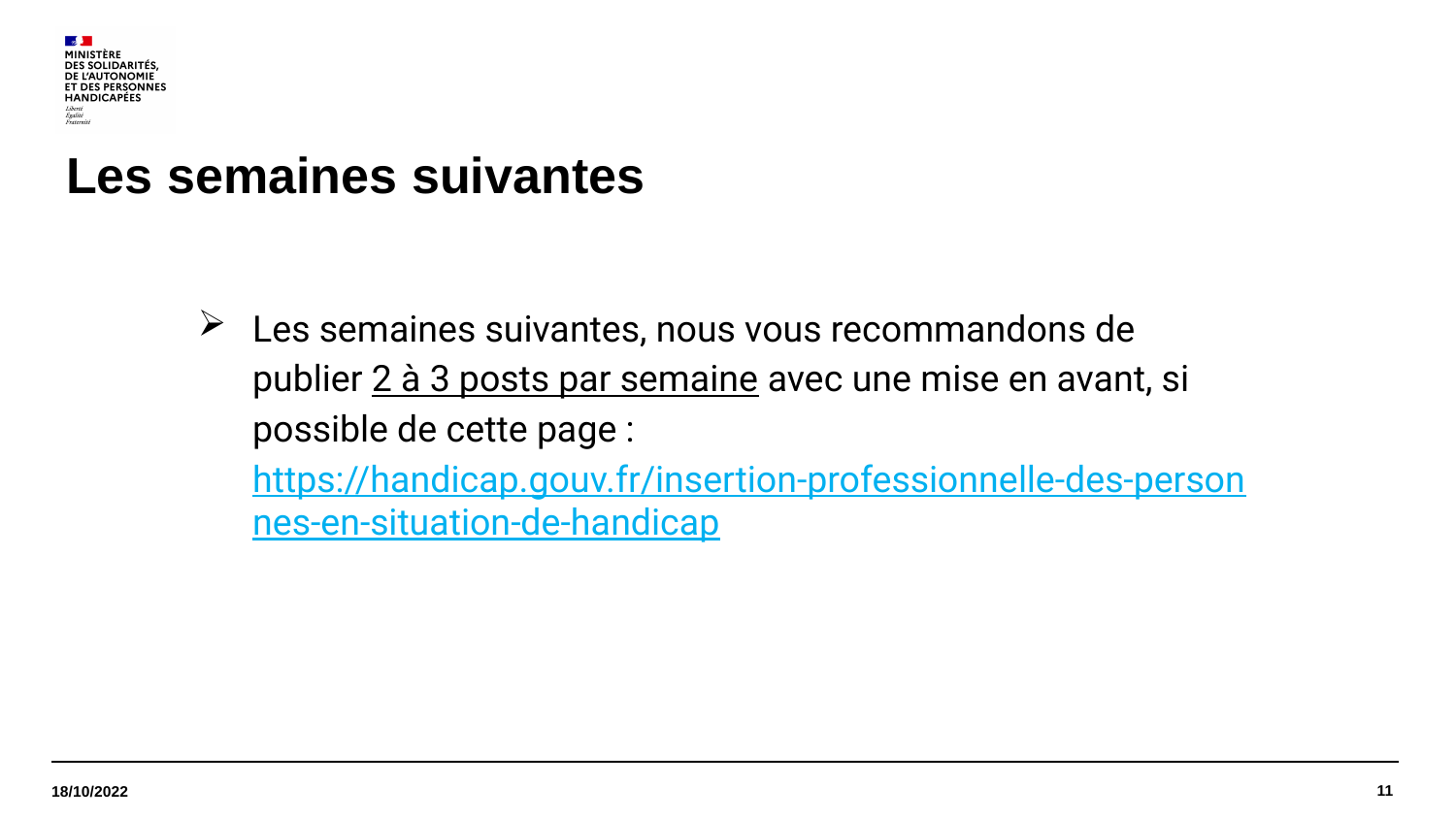

# Les semaines suivantes
Les semaines suivantes, nous vous recommandons de publier 2 à 3 posts par semaine avec une mise en avant, si possible de cette page : https://handicap.gouv.fr/insertion-professionnelle-des-personnes-en-situation-de-handicap

11
18/10/2022